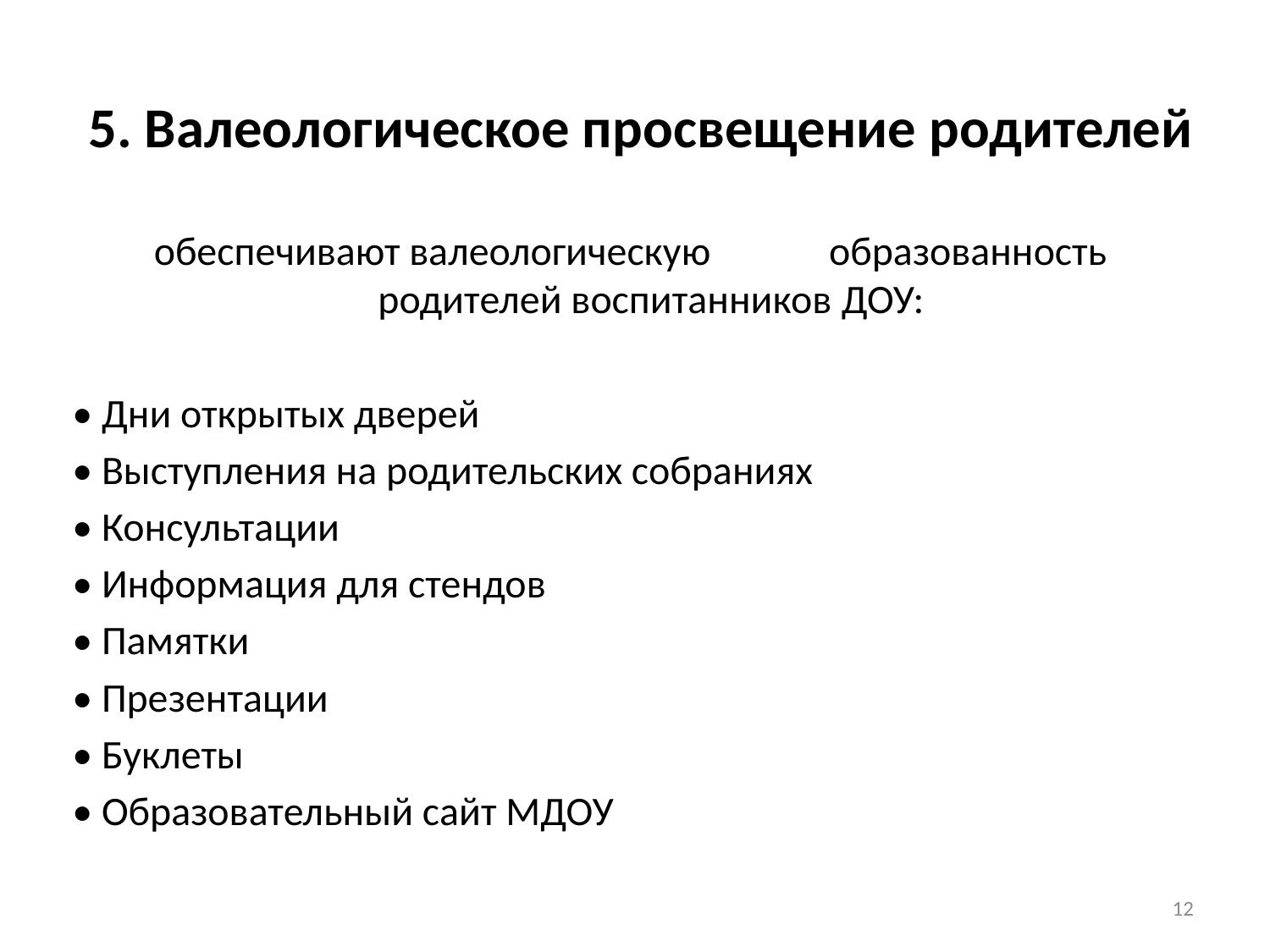

# 5. Валеологическое просвещение родителей
обеспечивают валеологическую             образованность родителей воспитанников ДОУ:

• Дни открытых дверей
• Выступления на родительских собраниях
• Консультации
• Информация для стендов
• Памятки
• Презентации
• Буклеты
• Образовательный сайт МДОУ

12